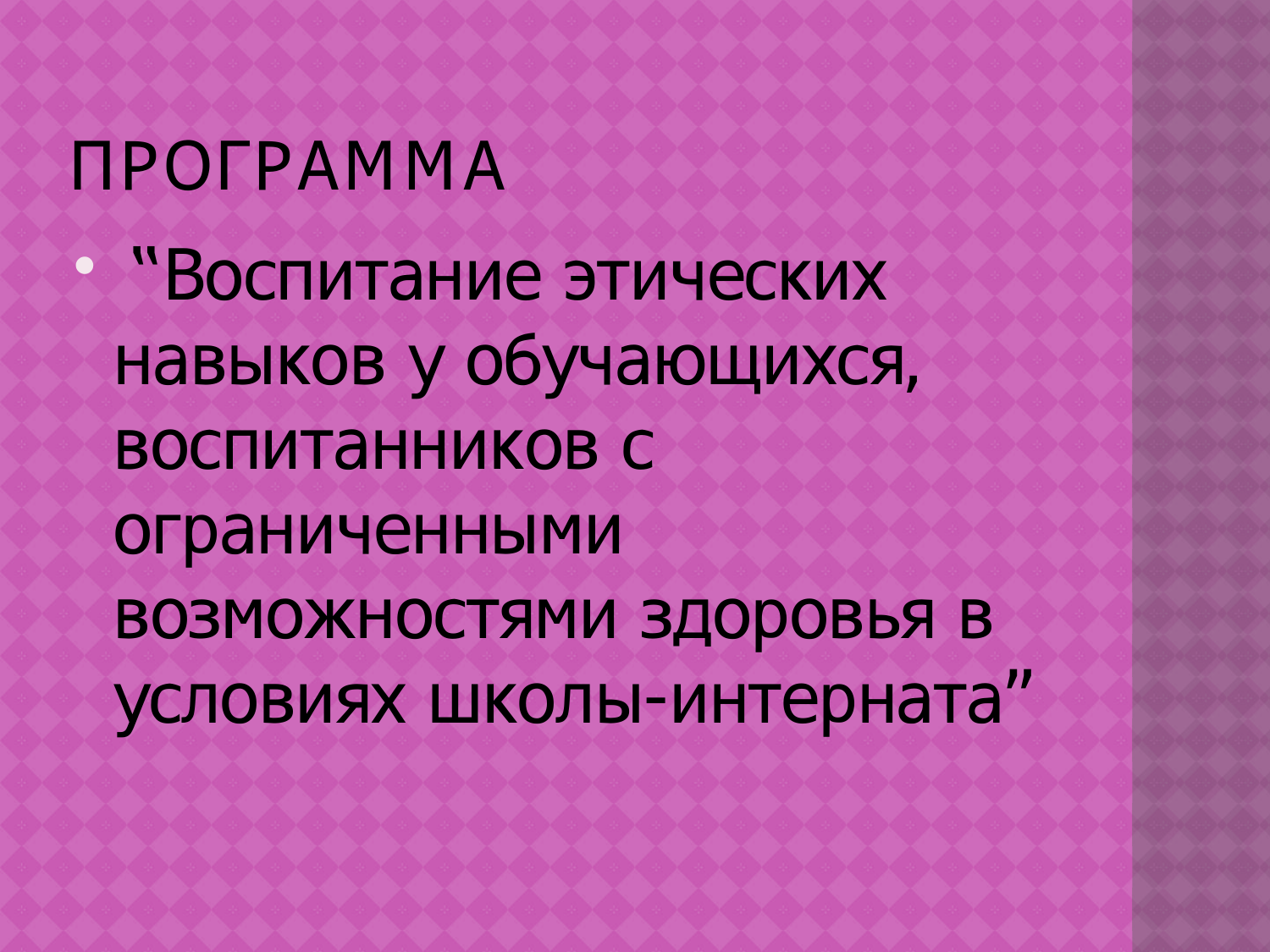

# Программа
 “Воспитание этических навыков у обучающихся, воспитанников с ограниченными возможностями здоровья в условиях школы-интерната”